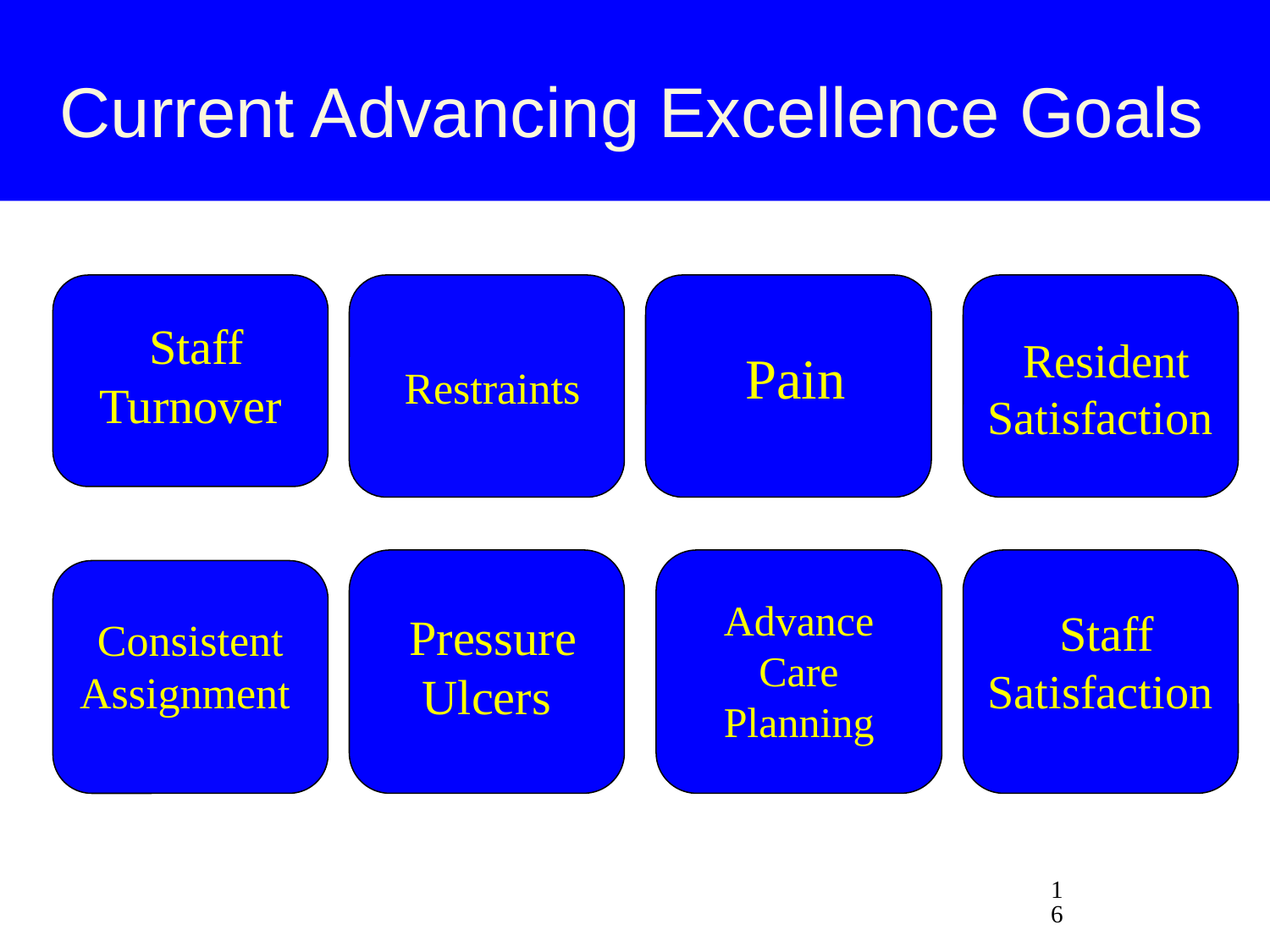

Current Advancing Excellence Goals

 Staff
Turnover

 Restraints

 Pain

 Resident
Satisfaction

 Pressure Ulcers

 Advance
Care Planning

 Staff Satisfaction

Consistent Assignment
16